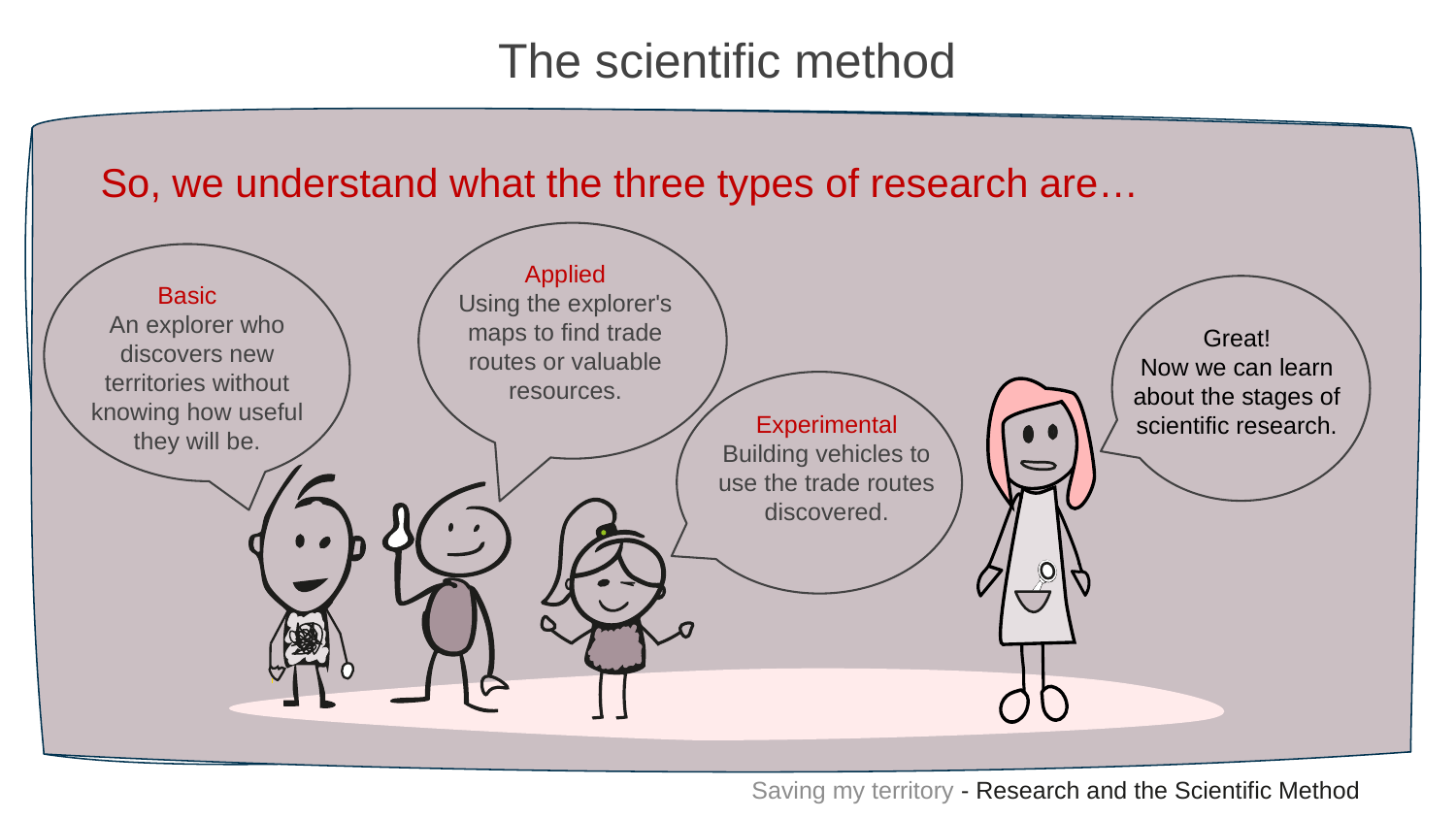

The scientific method

So, we understand what the three types of research are…

Applied
Using the explorer's maps to find trade routes or valuable resources.

Basic
An explorer who discovers new territories without knowing how useful they will be.

Great!
Now we can learn about the stages of scientific research.

Experimental
Building vehicles to use the trade routes discovered.

Saving my territory - Research and the Scientific Method